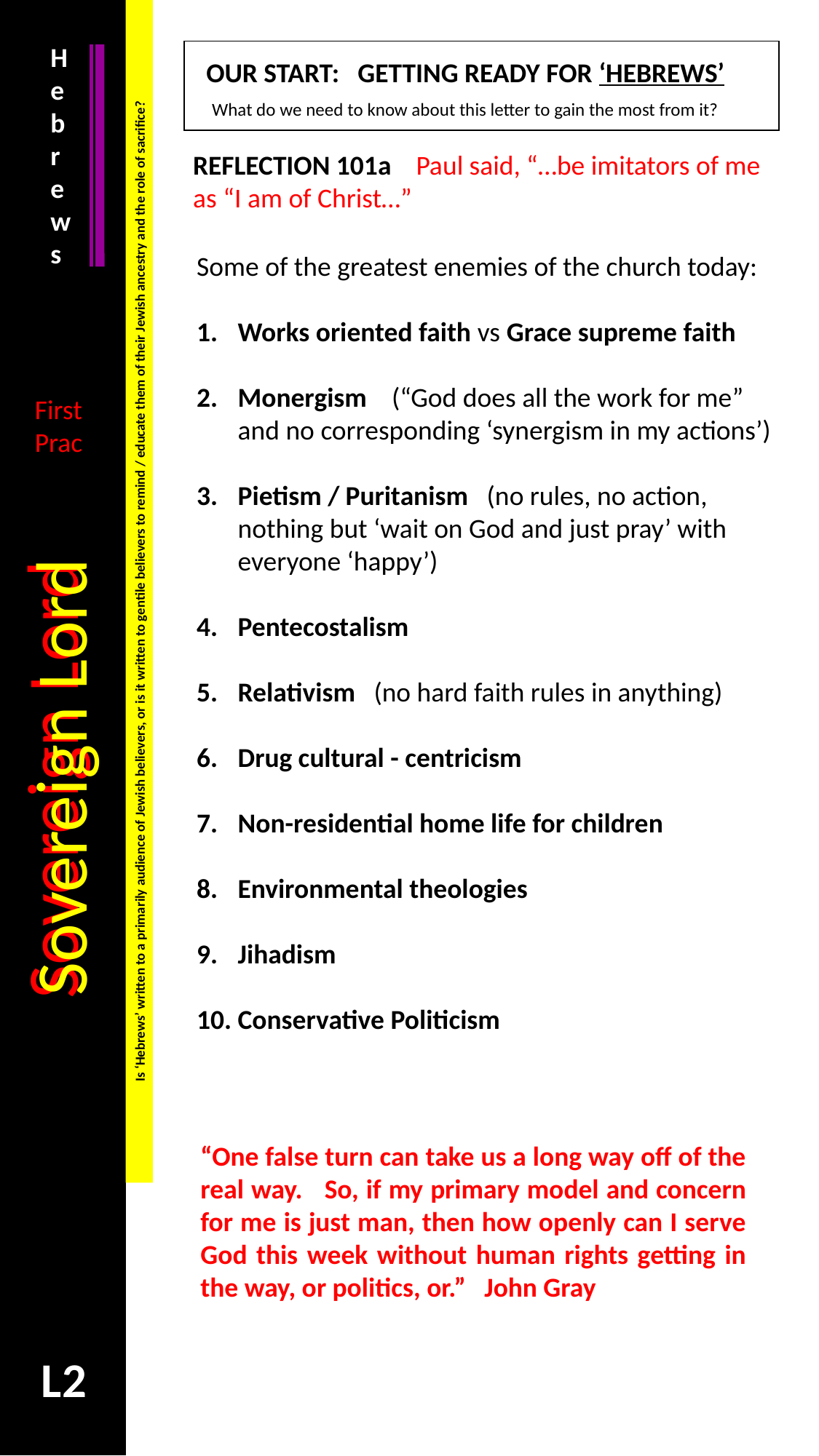

Hebrews

OUR START:   GETTING READY FOR ‘HEBREWS’
What do we need to know about this letter to gain the most from it?
REFLECTION 101a    Paul said, “…be imitators of me as “I am of Christ…”
Some of the greatest enemies of the church today:

Works oriented faith vs Grace supreme faith

Monergism    (“God does all the work for me” and no corresponding ‘synergism in my actions’)

Pietism / Puritanism   (no rules, no action, nothing but ‘wait on God and just pray’ with everyone ‘happy’)

Pentecostalism

Relativism   (no hard faith rules in anything)

Drug cultural - centricism

Non-residential home life for children

Environmental theologies

Jihadism

Conservative Politicism

First Prac
Sovereign Lord
Sovereign Lord
Is ‘Hebrews’ written to a primarily audience of Jewish believers, or is it written to gentile believers to remind / educate them of their Jewish ancestry and the role of sacrifice?
“One false turn can take us a long way off of the real way.   So, if my primary model and concern for me is just man, then how openly can I serve God this week without human rights getting in the way, or politics, or.”   John Gray
L2